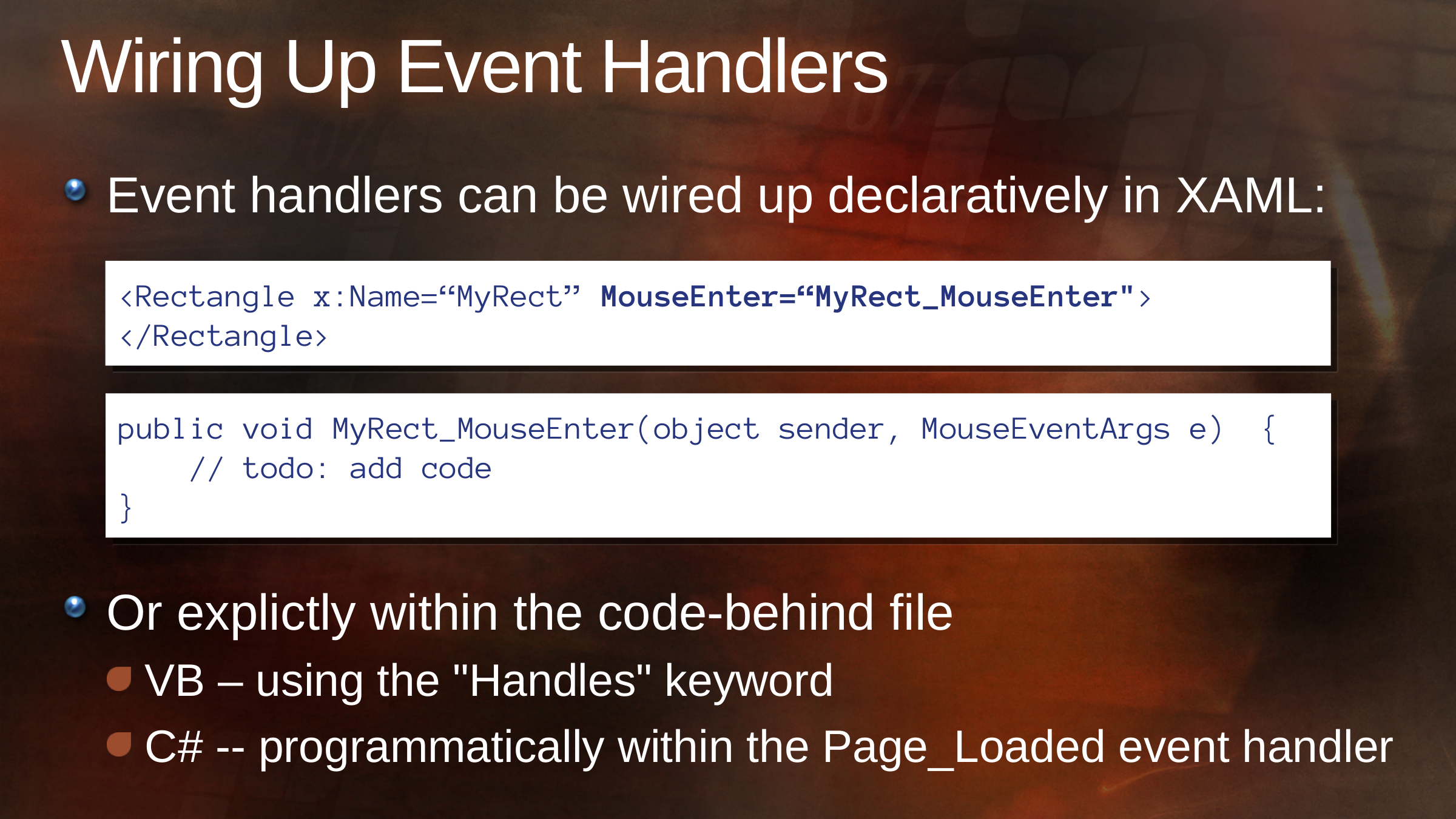

# Wiring Up Event Handlers
Event handlers can be wired up declaratively in XAML:

Or explictly within the code-behind file
VB – using the "Handles" keyword
C# -- programmatically within the Page_Loaded event handler
<Rectangle x:Name=“MyRect” MouseEnter=“MyRect_MouseEnter">
</Rectangle>
public void MyRect_MouseEnter(object sender, MouseEventArgs e)  {
    // todo: add code
}